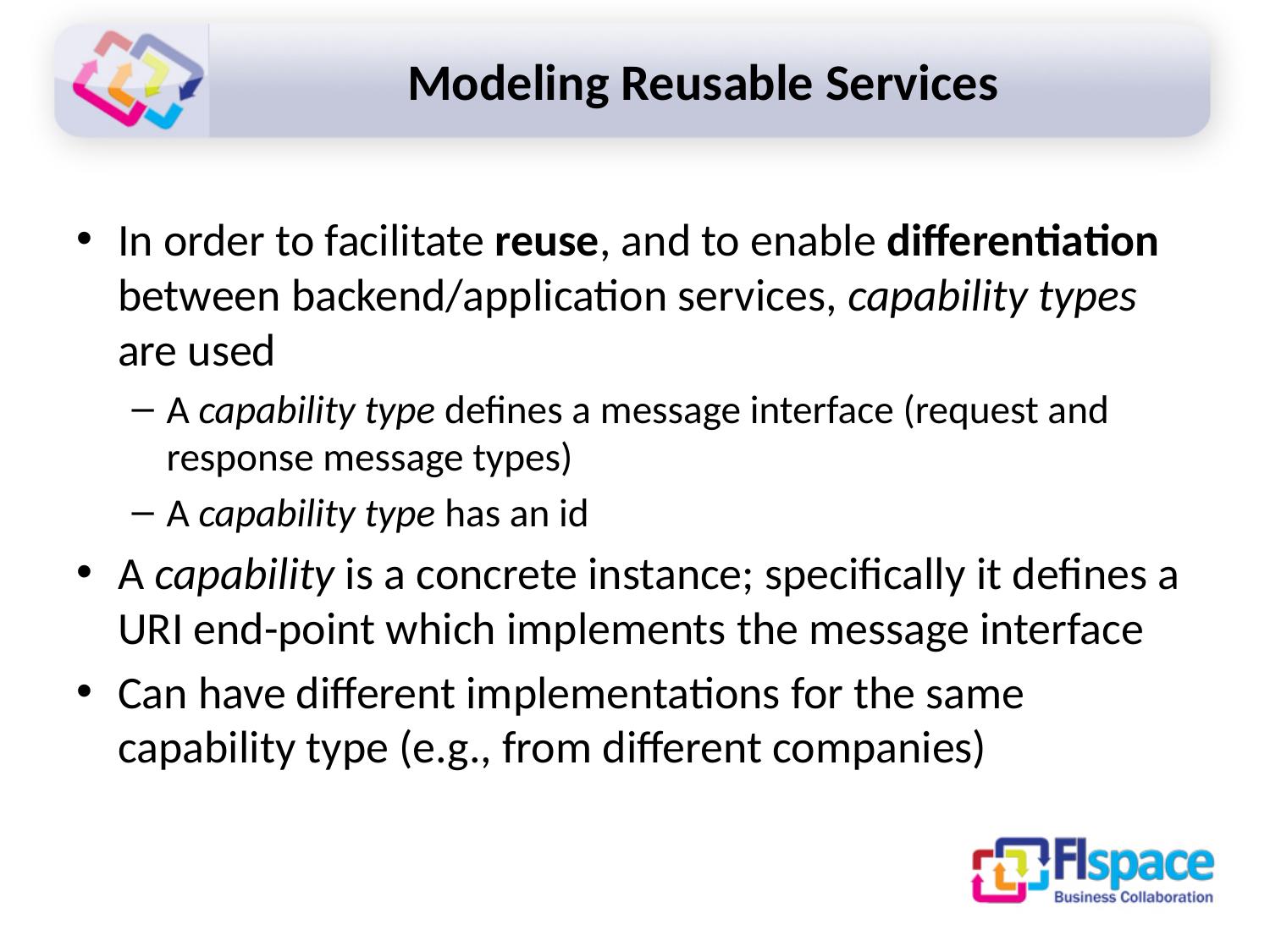

# Modeling Reusable Services
In order to facilitate reuse, and to enable differentiation between backend/application services, capability types are used
A capability type defines a message interface (request and response message types)
A capability type has an id
A capability is a concrete instance; specifically it defines a URI end-point which implements the message interface
Can have different implementations for the same capability type (e.g., from different companies)